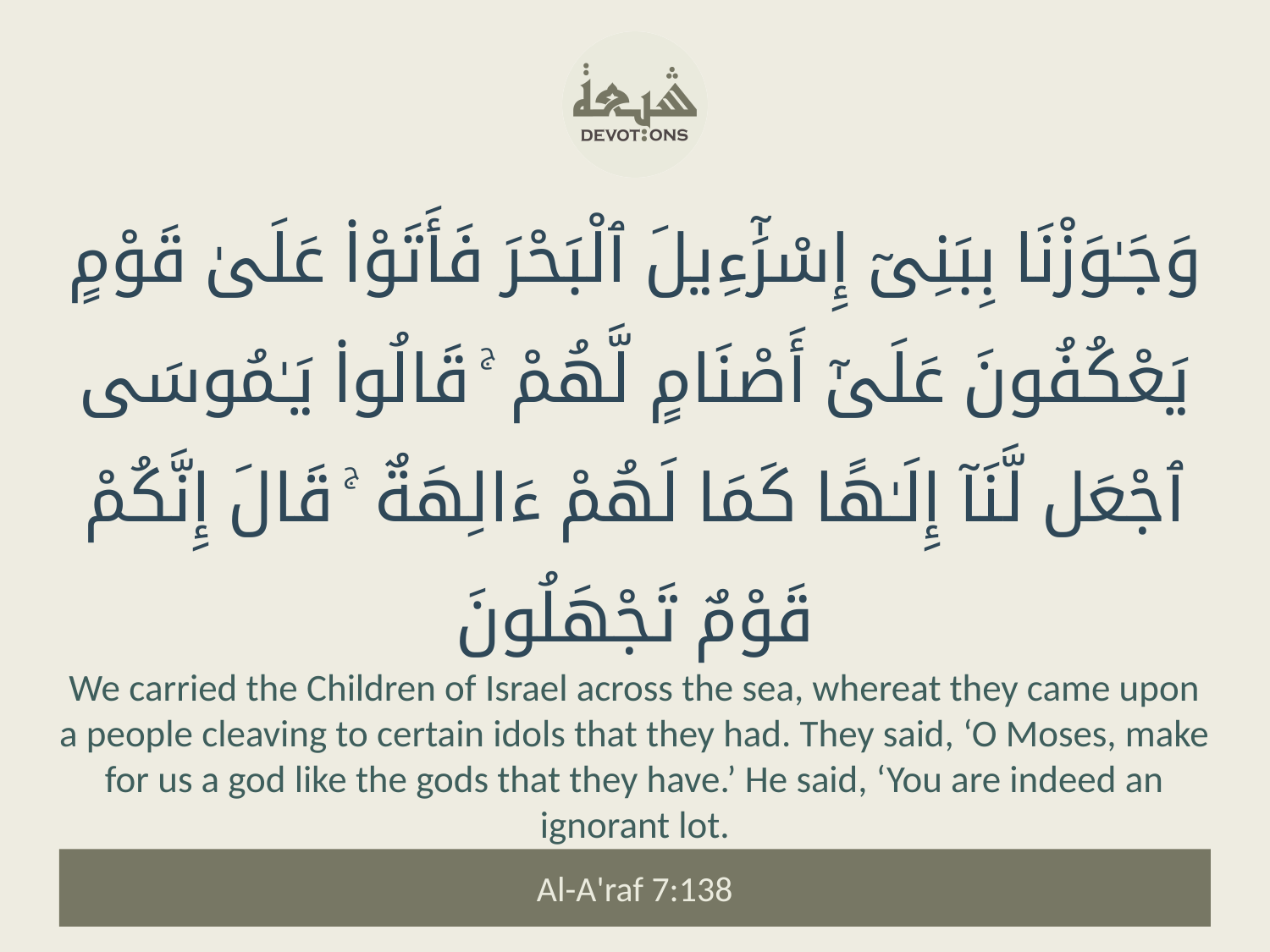

وَجَـٰوَزْنَا بِبَنِىٓ إِسْرَٰٓءِيلَ ٱلْبَحْرَ فَأَتَوْا۟ عَلَىٰ قَوْمٍ يَعْكُفُونَ عَلَىٰٓ أَصْنَامٍ لَّهُمْ ۚ قَالُوا۟ يَـٰمُوسَى ٱجْعَل لَّنَآ إِلَـٰهًا كَمَا لَهُمْ ءَالِهَةٌ ۚ قَالَ إِنَّكُمْ قَوْمٌ تَجْهَلُونَ
We carried the Children of Israel across the sea, whereat they came upon a people cleaving to certain idols that they had. They said, ‘O Moses, make for us a god like the gods that they have.’ He said, ‘You are indeed an ignorant lot.
Al-A'raf 7:138